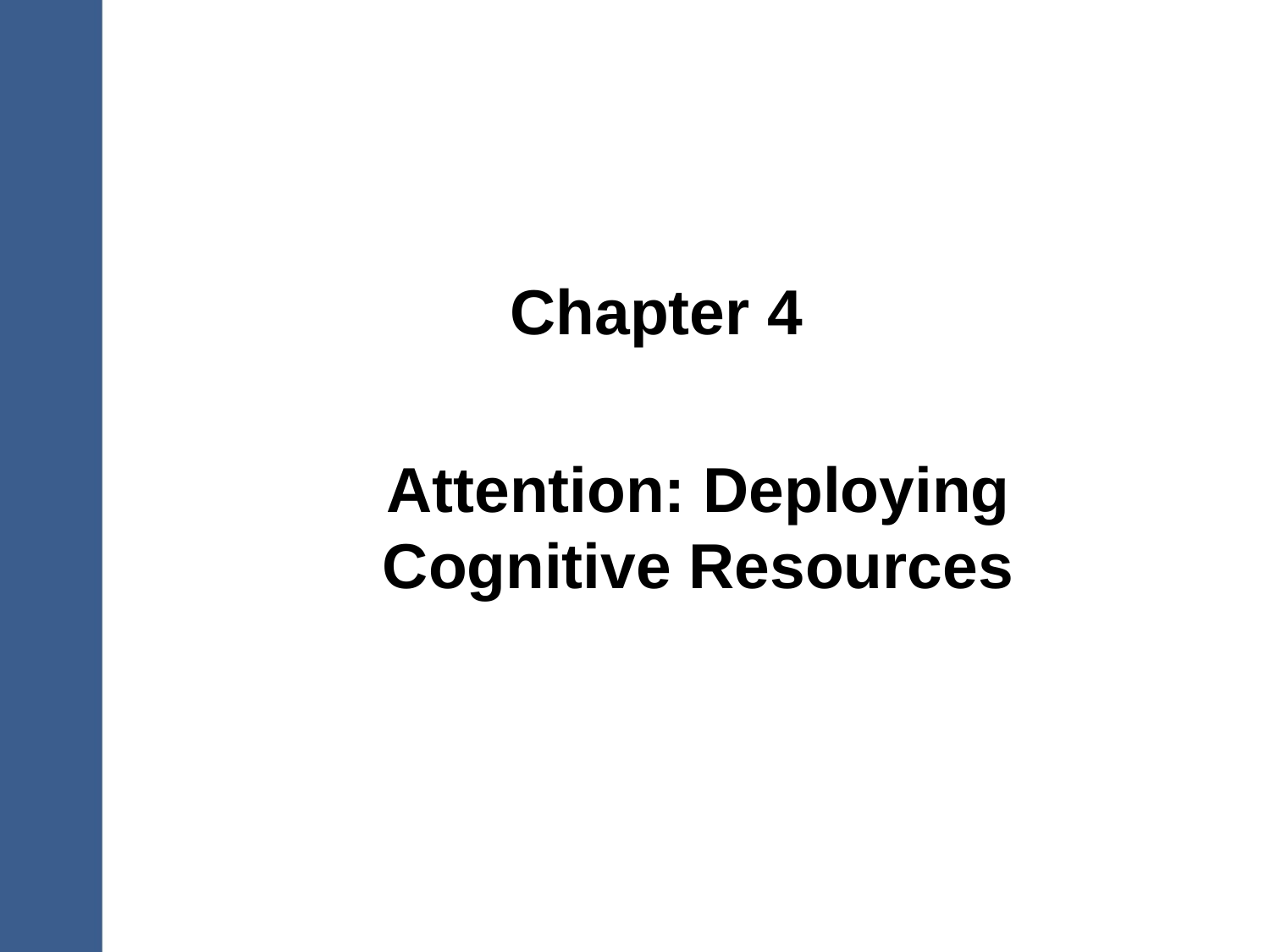

# Chapter 4
Attention: Deploying Cognitive Resources